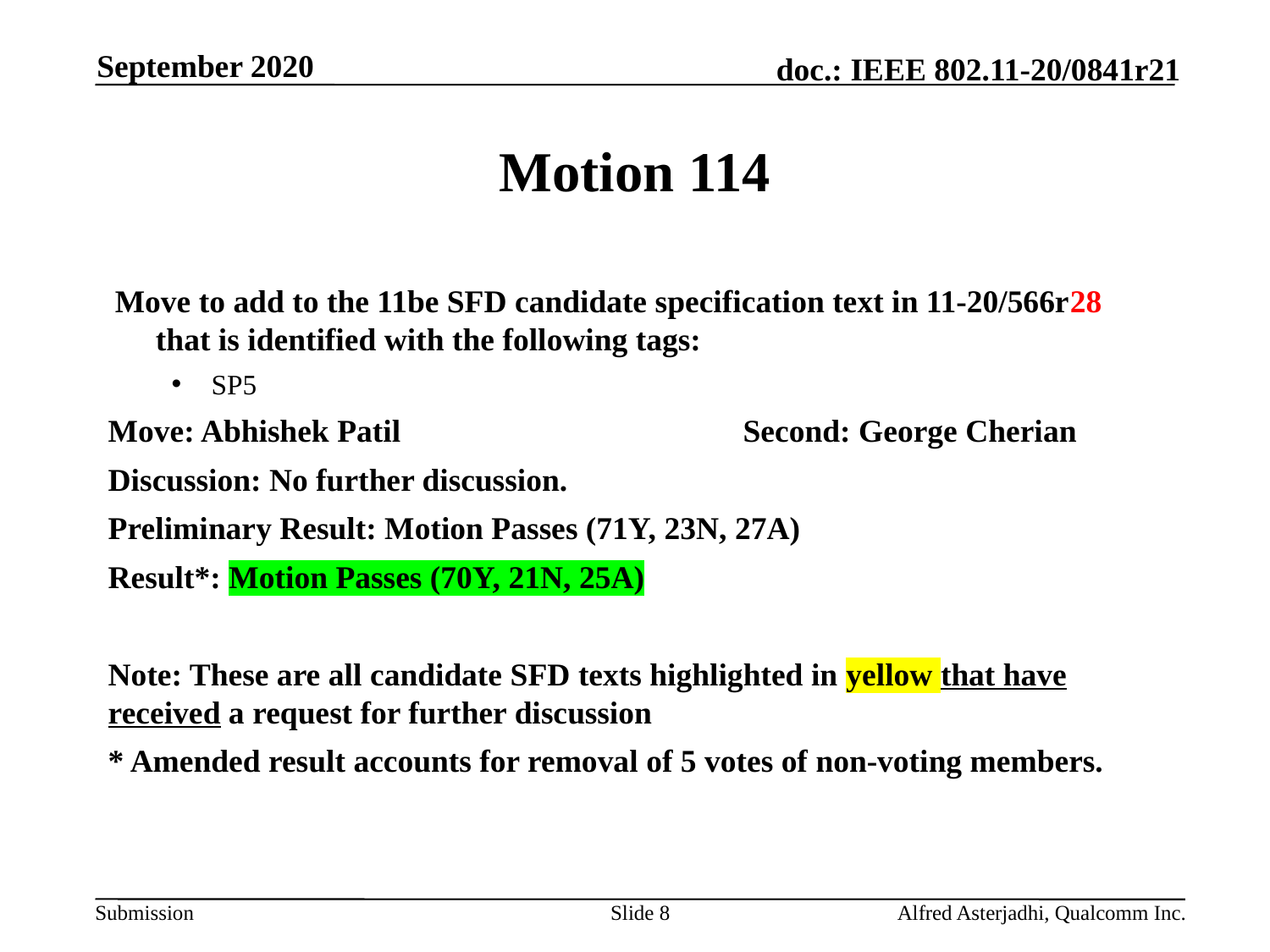

September 2020
# Motion 114
 Move to add to the 11be SFD candidate specification text in 11-20/566r28 that is identified with the following tags:
SP5
Move: Abhishek Patil			Second: George Cherian
Discussion: No further discussion.
Preliminary Result: Motion Passes (71Y, 23N, 27A)
Result*: Motion Passes (70Y, 21N, 25A)

Note: These are all candidate SFD texts highlighted in yellow that have received a request for further discussion
* Amended result accounts for removal of 5 votes of non-voting members.

Slide 8
Alfred Asterjadhi, Qualcomm Inc.